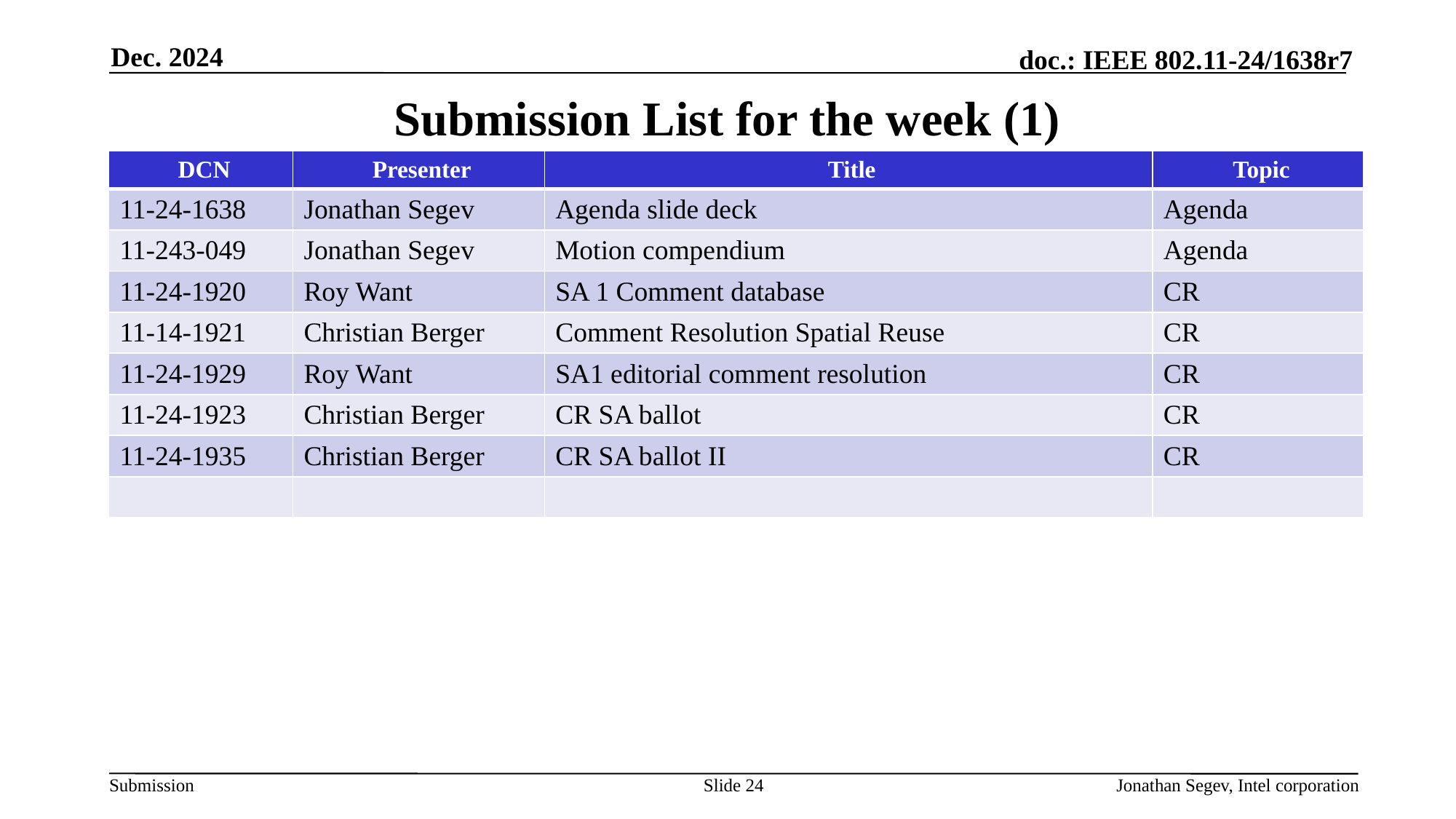

Dec. 2024
# Submission List for the week (1)
| DCN | Presenter | Title | Topic |
| --- | --- | --- | --- |
| 11-24-1638 | Jonathan Segev | Agenda slide deck | Agenda |
| 11-243-049 | Jonathan Segev | Motion compendium | Agenda |
| 11-24-1920 | Roy Want | SA 1 Comment database | CR |
| 11-14-1921 | Christian Berger | Comment Resolution Spatial Reuse | CR |
| 11-24-1929 | Roy Want | SA1 editorial comment resolution | CR |
| 11-24-1923 | Christian Berger | CR SA ballot | CR |
| 11-24-1935 | Christian Berger | CR SA ballot II | CR |
|  |  |  |  |
Slide 24
Jonathan Segev, Intel corporation